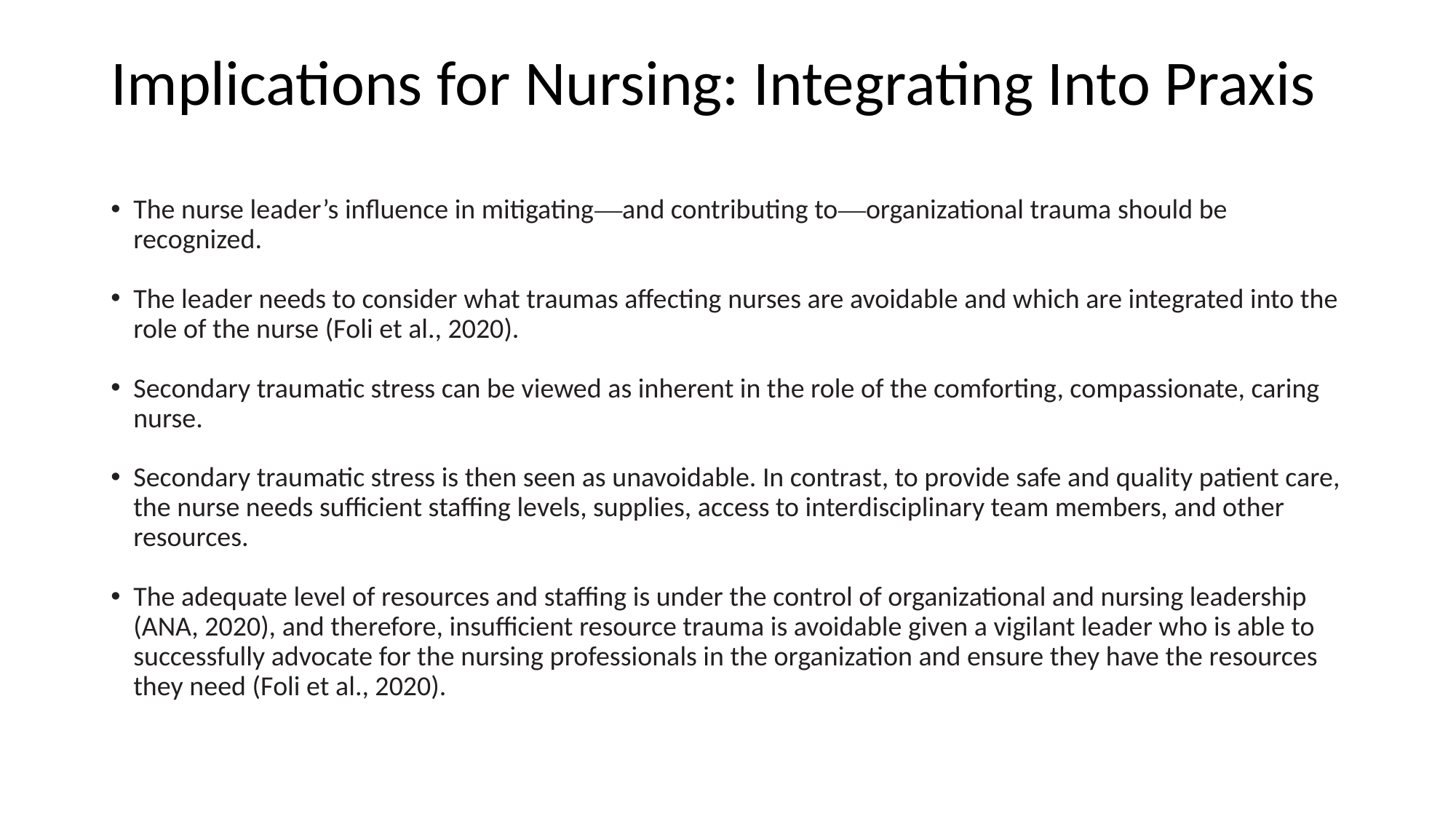

# Implications for Nursing: Integrating Into Praxis
The nurse leader’s influence in mitigating—and contributing to—organizational trauma should be recognized.

The leader needs to consider what traumas affecting nurses are avoidable and which are integrated into the role of the nurse (Foli et al., 2020).

Secondary traumatic stress can be viewed as inherent in the role of the comforting, compassionate, caring nurse.

Secondary traumatic stress is then seen as unavoidable. In contrast, to provide safe and quality patient care, the nurse needs sufficient staffing levels, supplies, access to interdisciplinary team members, and other resources.

The adequate level of resources and staffing is under the control of organizational and nursing leadership (ANA, 2020), and therefore, insufficient resource trauma is avoidable given a vigilant leader who is able to successfully advocate for the nursing professionals in the organization and ensure they have the resources they need (Foli et al., 2020).